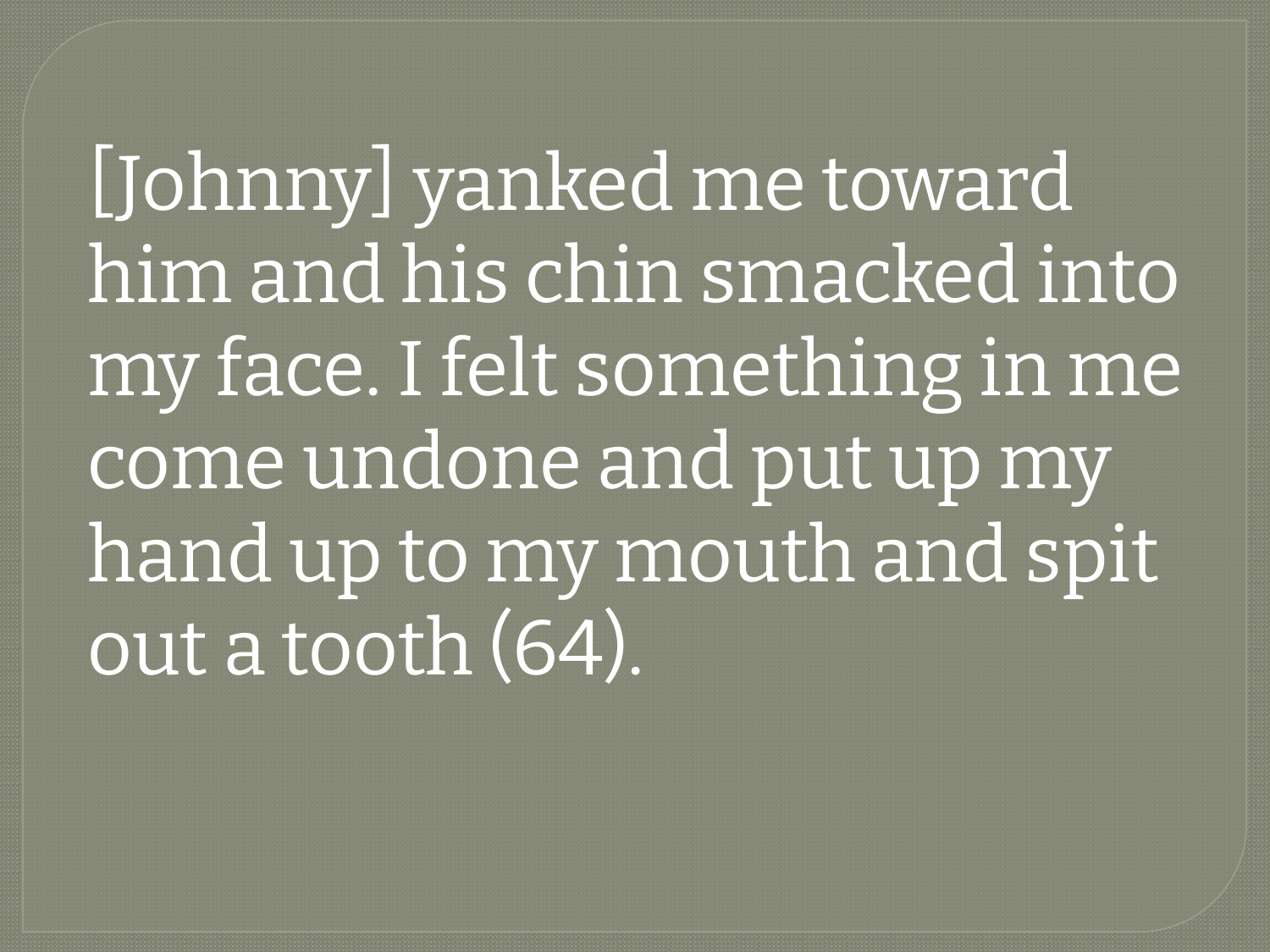

[Johnny] yanked me toward him and his chin smacked into my face. I felt something in me come undone and put up my hand up to my mouth and spit out a tooth (64).